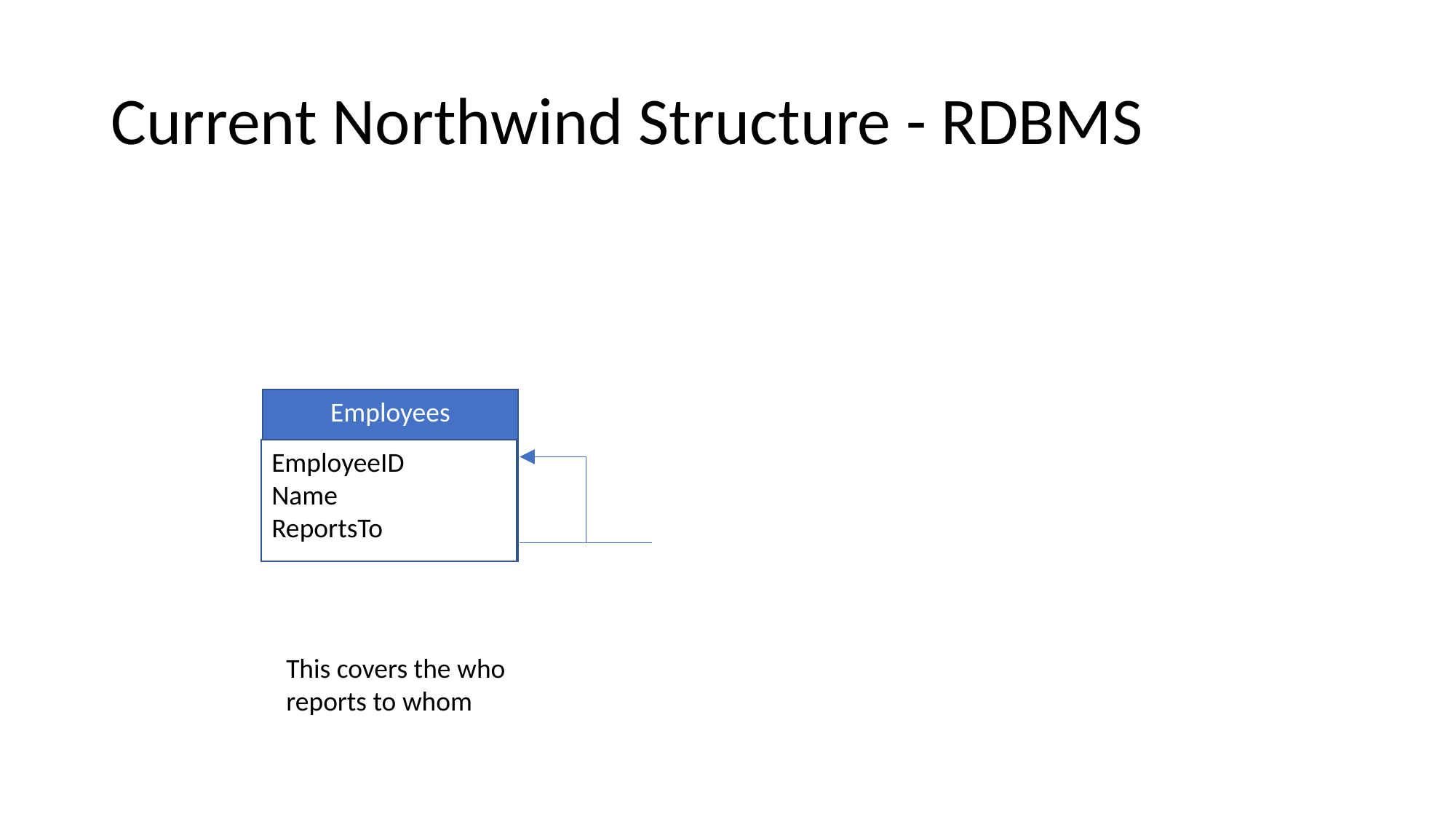

# Current Northwind Structure - RDBMS
Employees
EmployeeID
Name
ReportsTo
This covers the who reports to whom